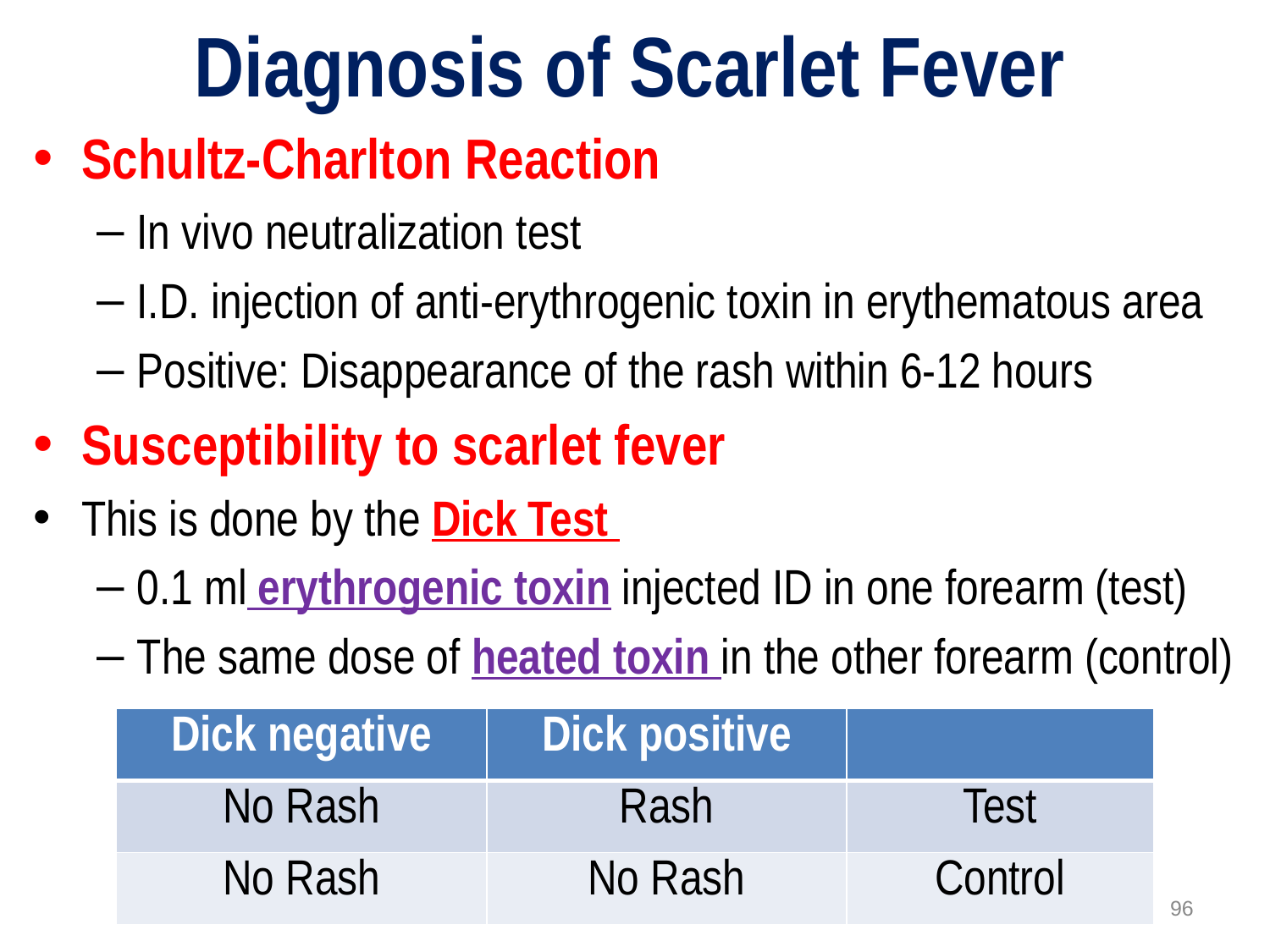

# Diagnosis of Scarlet Fever
Schultz-Charlton Reaction
In vivo neutralization test
I.D. injection of anti-erythrogenic toxin in erythematous area
Positive: Disappearance of the rash within 6-12 hours
Susceptibility to scarlet fever
This is done by the Dick Test
0.1 ml erythrogenic toxin injected ID in one forearm (test)
The same dose of heated toxin in the other forearm (control)
| Dick negative | Dick positive |  |
| --- | --- | --- |
| No Rash | Rash | Test |
| No Rash | No Rash | Control |

96